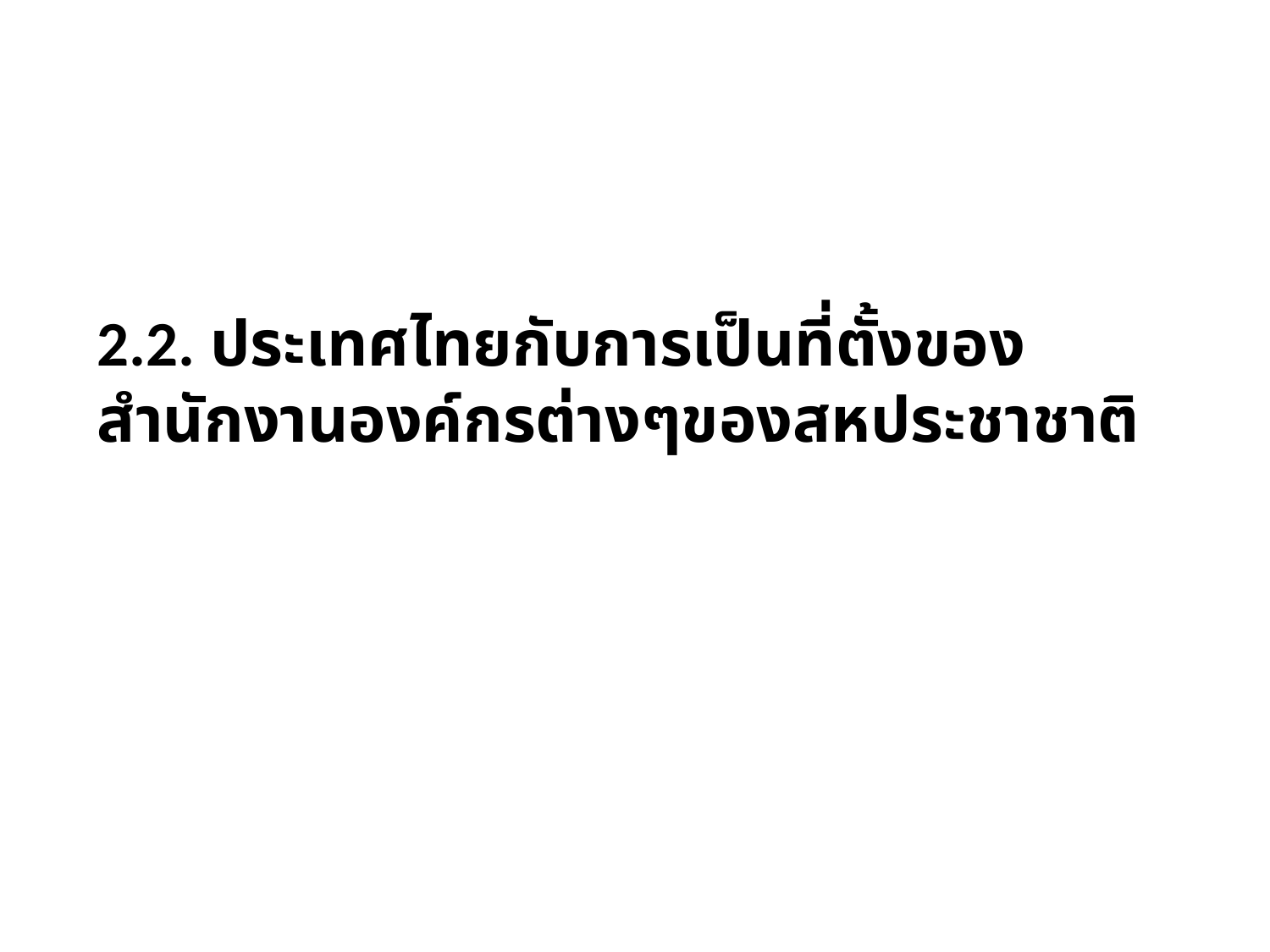

2.2. ประเทศไทยกับการเป็นที่ตั้งของสำนักงานองค์กรต่างๆของสหประชาชาติ